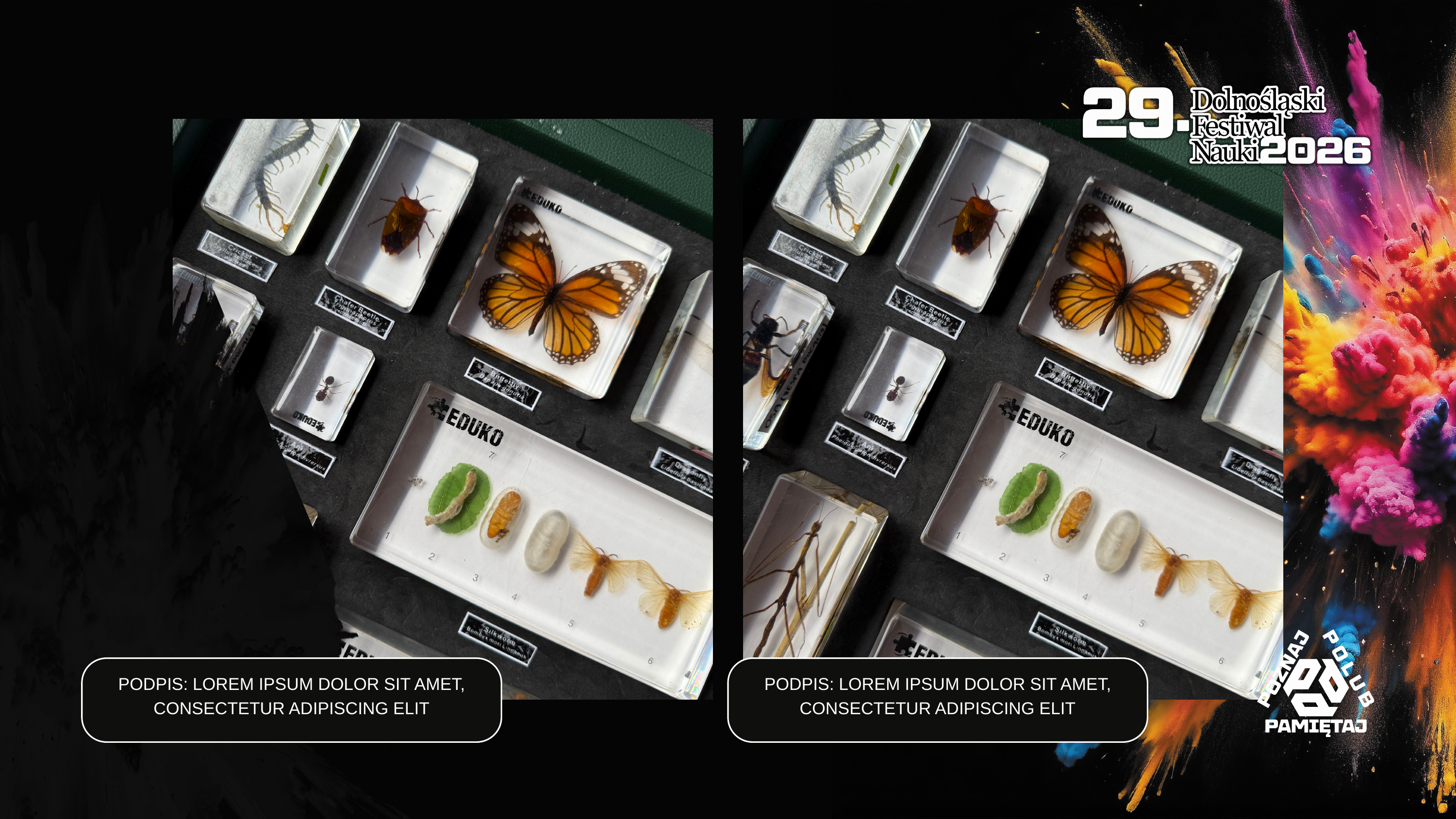

PODPIS: LOREM IPSUM DOLOR SIT AMET, CONSECTETUR ADIPISCING ELIT

PODPIS: LOREM IPSUM DOLOR SIT AMET, CONSECTETUR ADIPISCING ELIT